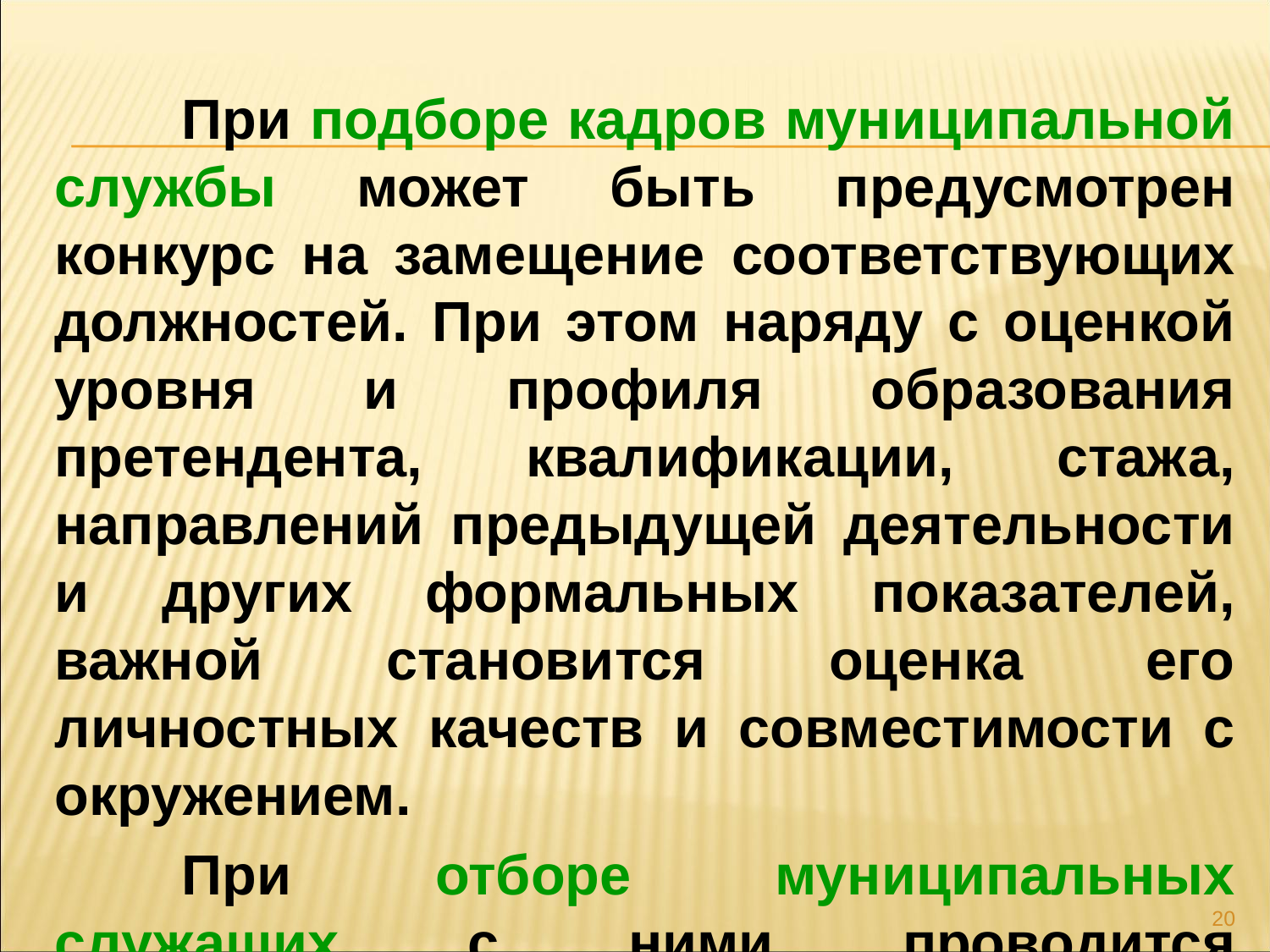

При подборе кадров муниципальной службы может быть предусмотрен конкурс на замещение соответствующих должностей. При этом наряду с оценкой уровня и профиля образования претендента, квалификации, стажа, направлений предыдущей деятельности и других формальных показателей, важной становится оценка его личностных качеств и совместимости с окружением.
	При отборе муниципальных служащих с ними проводится собеседование, цель которого — дополнить данные письменных источников.

20